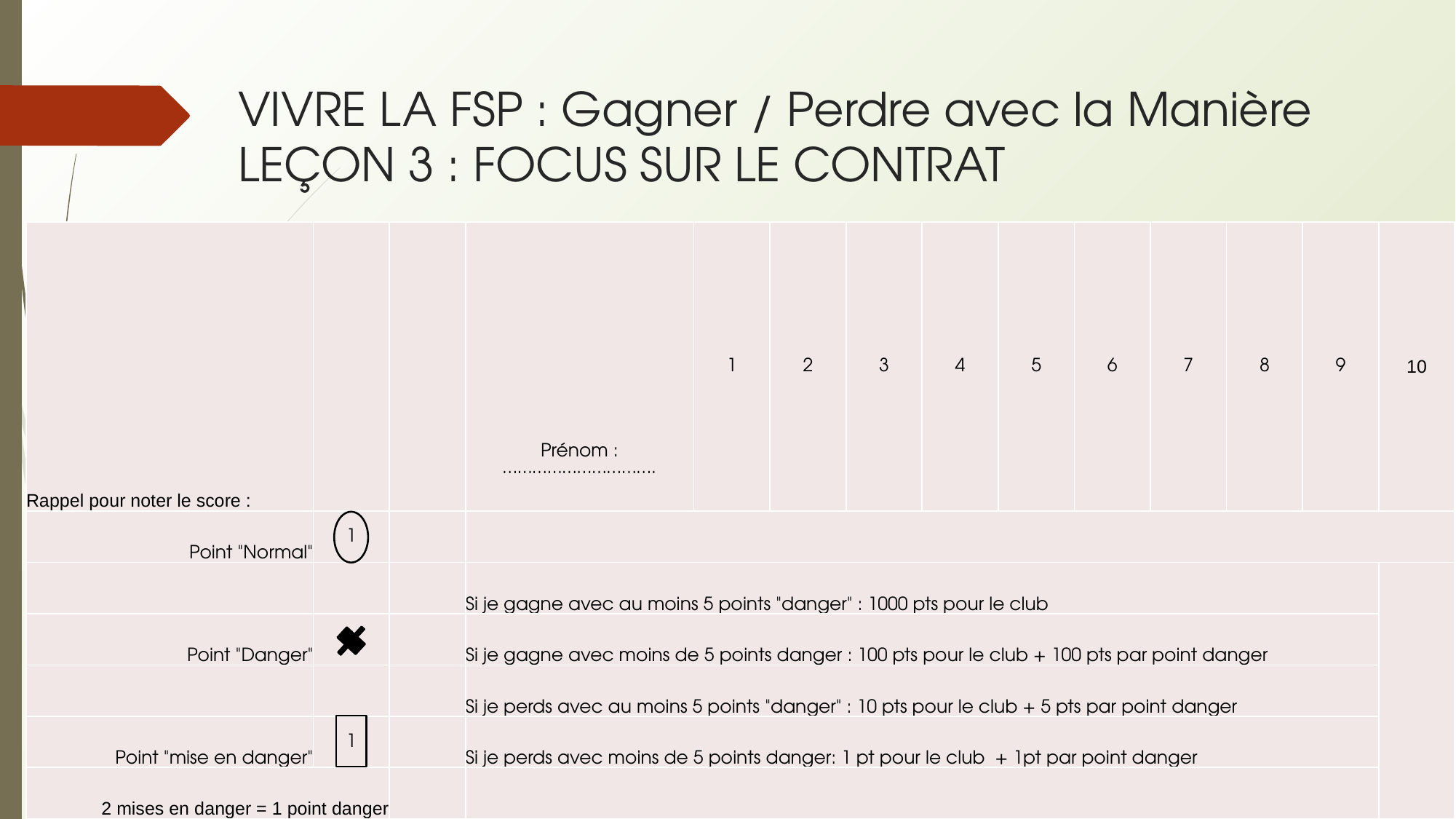

# VIVRE LA FSP : Gagner / Perdre avec la Manière LEÇON 3 : FOCUS SUR LE CONTRAT
| Rappel pour noter le score : |  |  | Prénom : …………………………. | 1 | 2 | 3 | 4 | 5 | 6 | 7 | 8 | 9 | 10 |
| --- | --- | --- | --- | --- | --- | --- | --- | --- | --- | --- | --- | --- | --- |
| Point "Normal" | 1 |  |  |  |  |  |  |  |  |  |  |  |  |
|  |  |  | Si je gagne avec au moins 5 points "danger" : 1000 pts pour le club |  |  |  |  |  |  |  |  |  |  |
| Point "Danger" | 1 |  | Si je gagne avec moins de 5 points danger : 100 pts pour le club + 100 pts par point danger |  |  |  |  |  |  |  |  |  |  |
|  |  |  | Si je perds avec au moins 5 points "danger" : 10 pts pour le club + 5 pts par point danger |  |  |  |  |  |  |  |  |  |  |
| Point "mise en danger" | 1 |  | Si je perds avec moins de 5 points danger: 1 pt pour le club + 1pt par point danger |  |  |  |  |  |  |  |  |  |  |
| 2 mises en danger = 1 point danger |  |  |  |  |  |  |  |  |  |  |  |  |  |